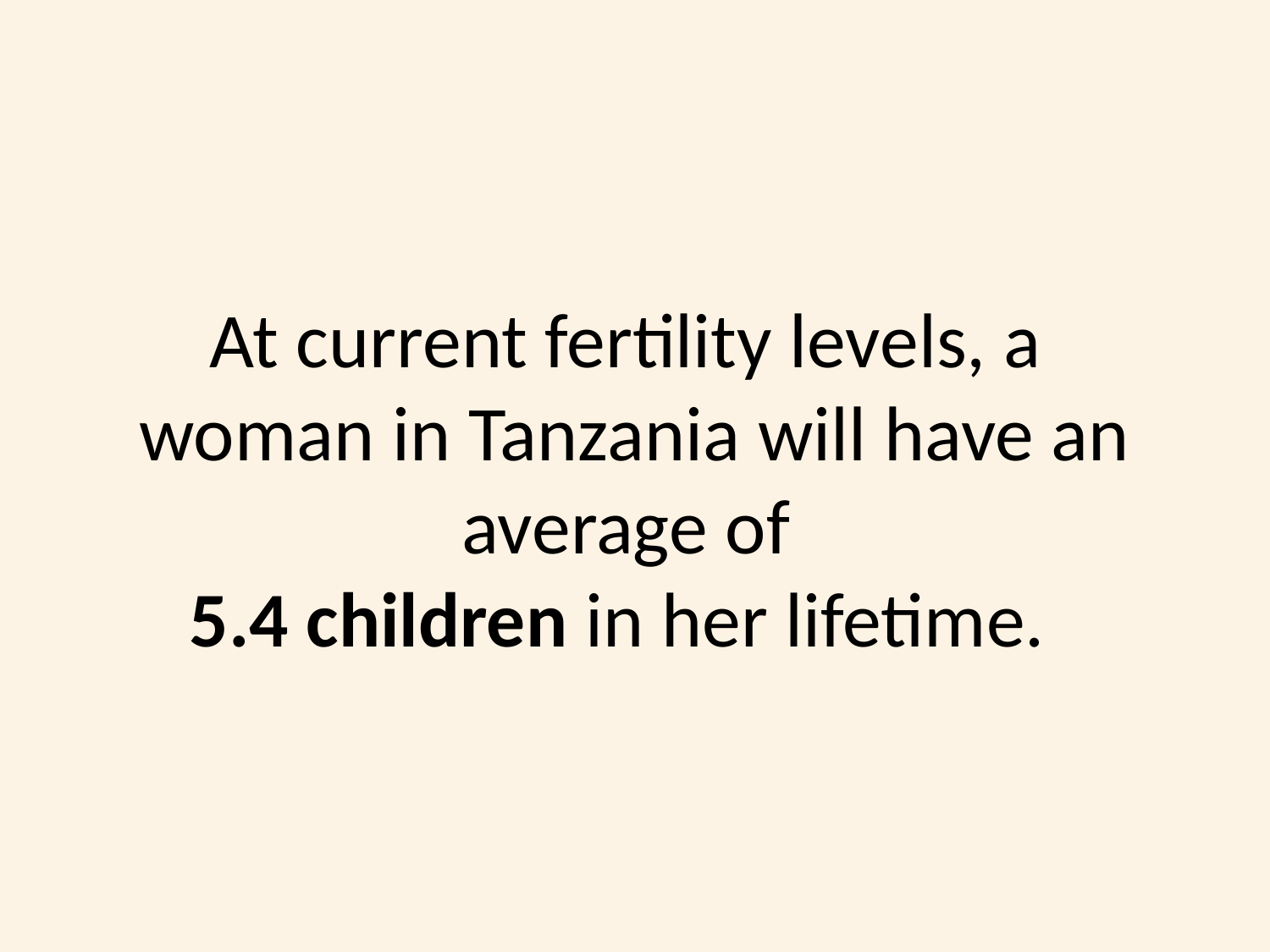

At current fertility levels, a  woman in Tanzania will have an average of
5.4 children in her lifetime.